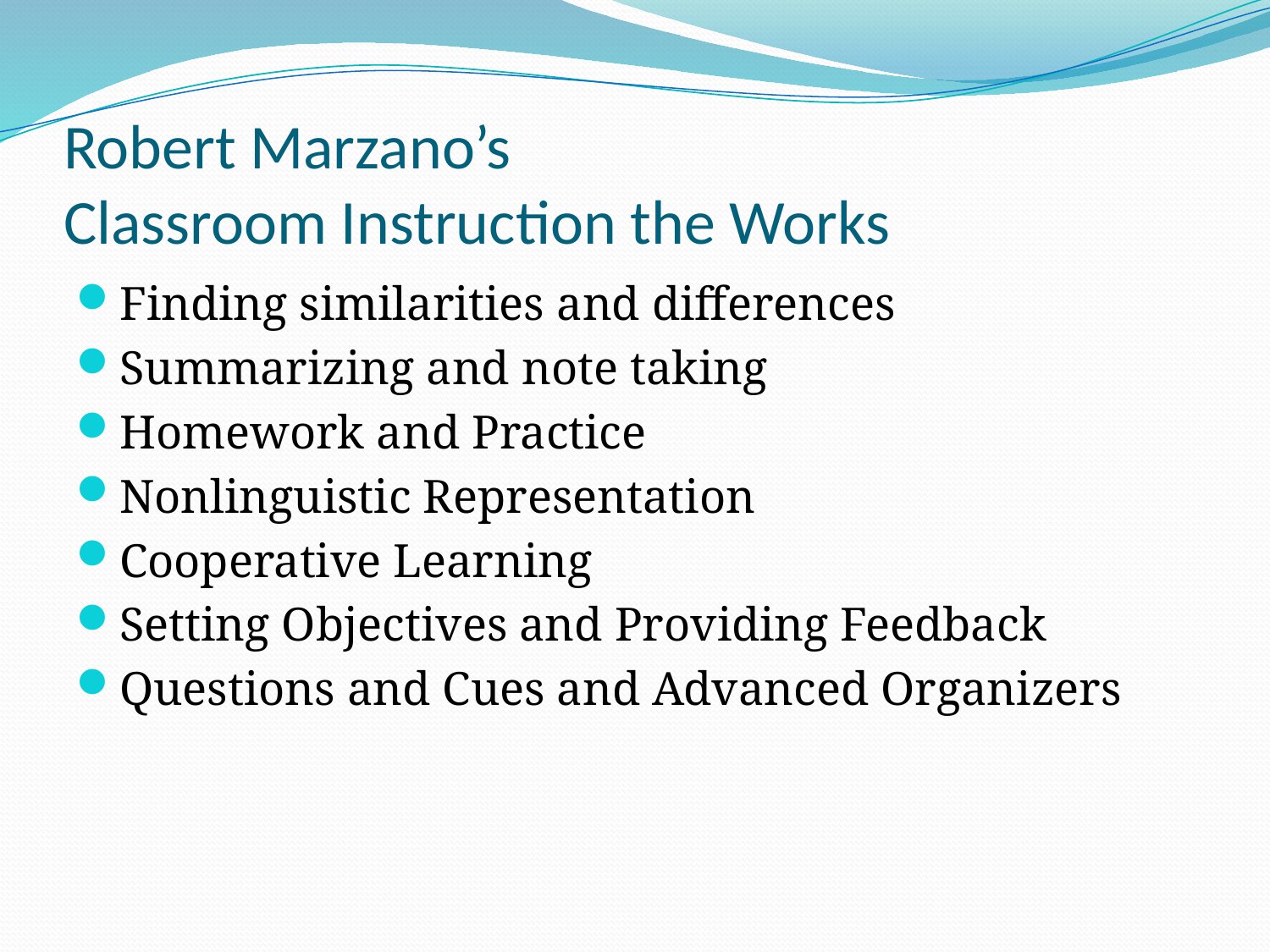

# Robert Marzano’s Classroom Instruction the Works
Finding similarities and differences
Summarizing and note taking
Homework and Practice
Nonlinguistic Representation
Cooperative Learning
Setting Objectives and Providing Feedback
Questions and Cues and Advanced Organizers